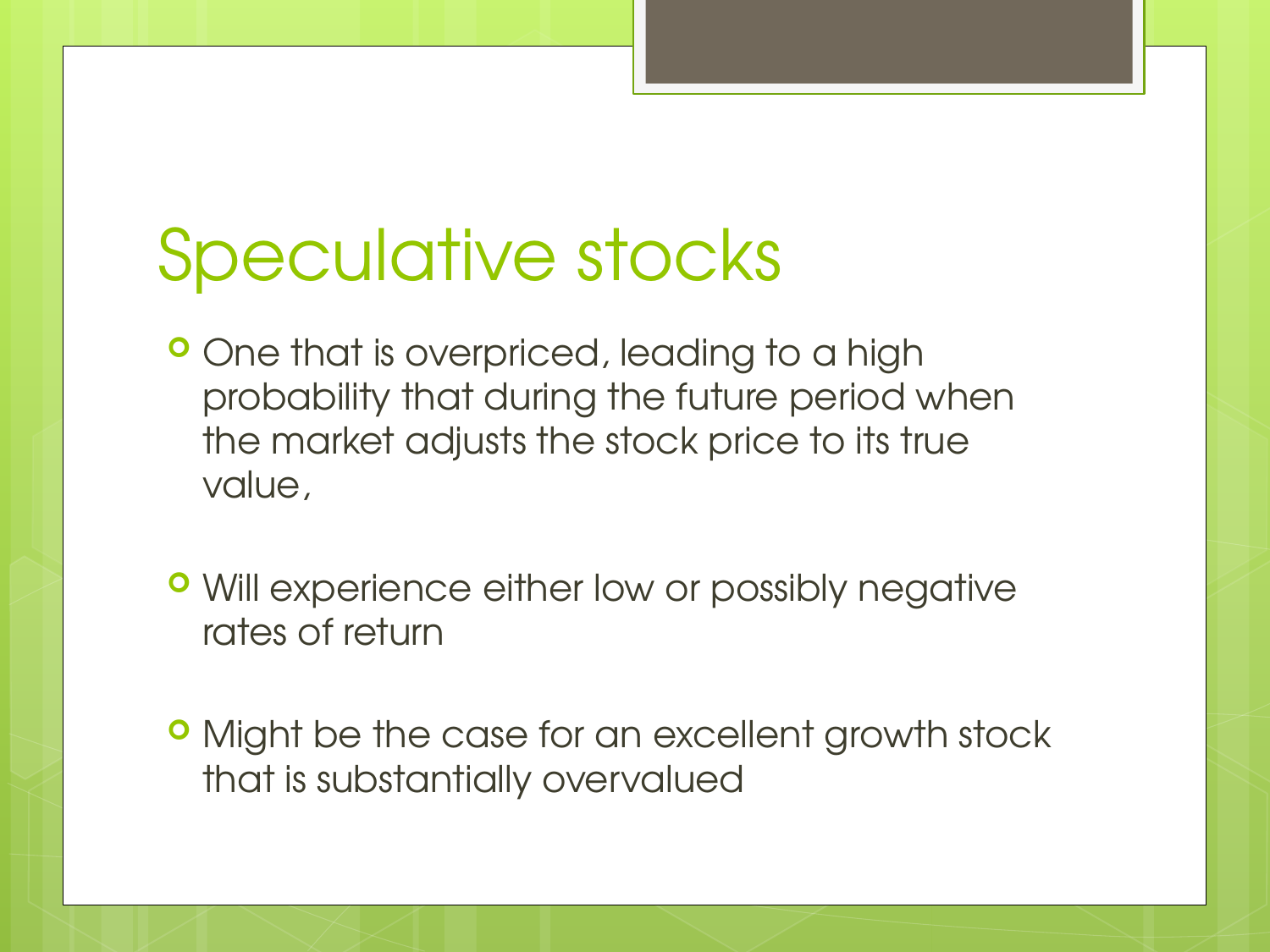

# Speculative stocks
One that is overpriced, leading to a high probability that during the future period when the market adjusts the stock price to its true value,

Will experience either low or possibly negative rates of return

Might be the case for an excellent growth stock that is substantially overvalued